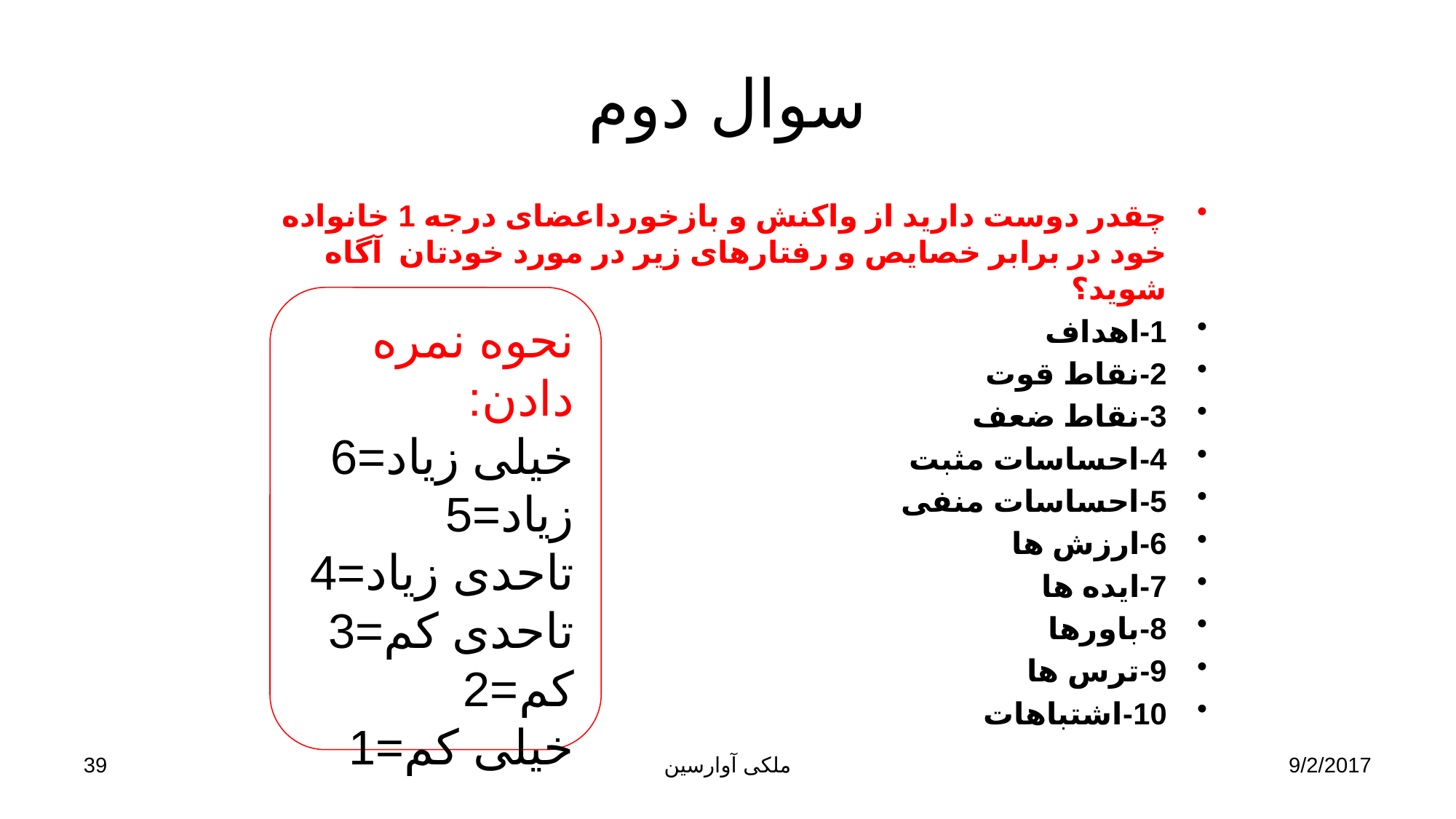

# سوال دوم
چقدر دوست دارید از واکنش و بازخورداعضای درجه 1 خانواده خود در برابر خصایص و رفتارهای زیر در مورد خودتان  آگاه شوید؟
1-اهداف
2-نقاط قوت
3-نقاط ضعف
4-احساسات مثبت
5-احساسات منفی
6-ارزش ها
7-ایده ها
8-باورها
9-ترس ها
10-اشتباهات

نحوه نمره دادن:
خیلی زیاد=6
زیاد=5
تاحدی زیاد=4
تاحدی کم=3
کم=2
خیلی کم=1
39
ملکی آوارسین
9/2/2017